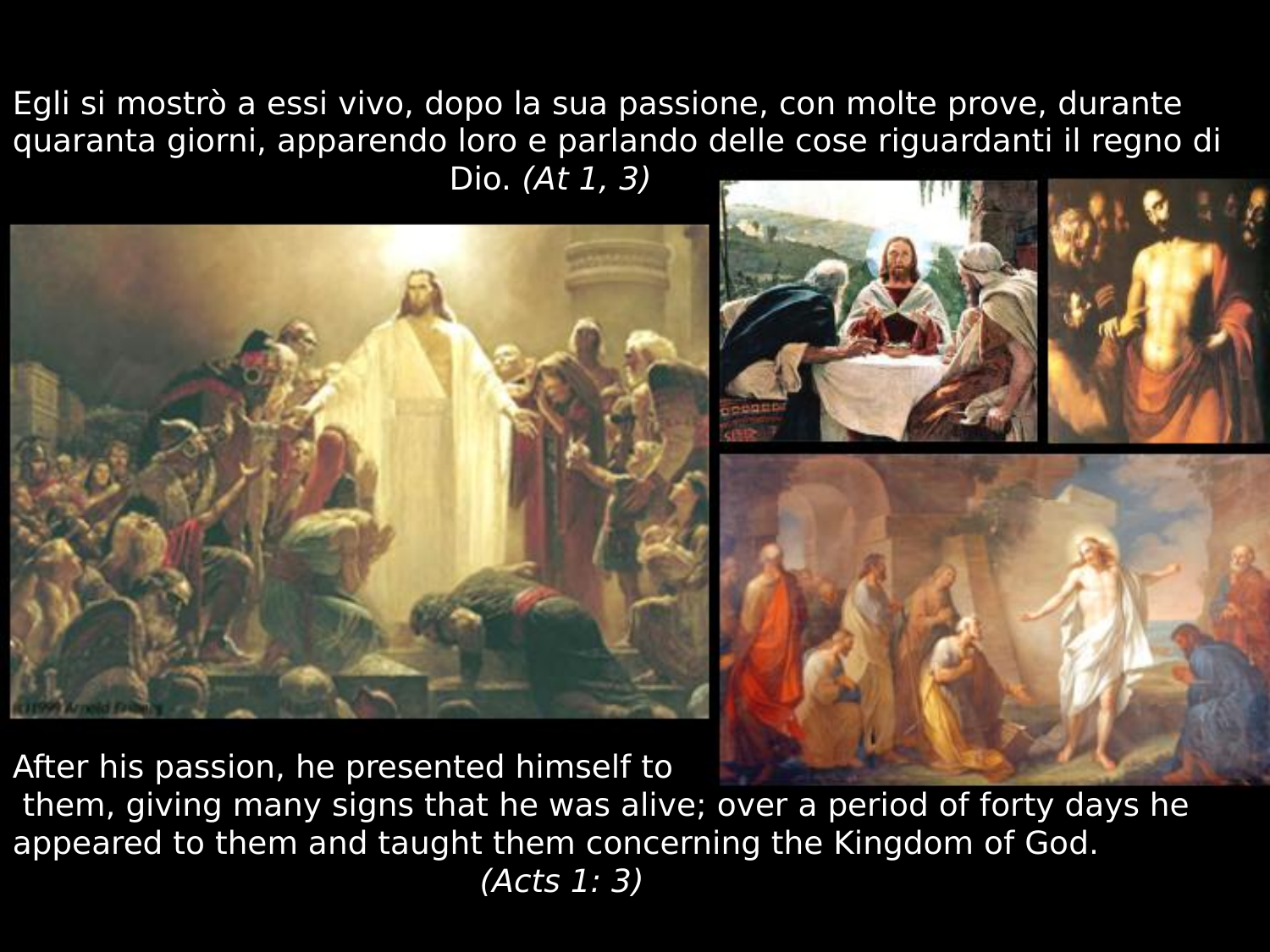

#
Egli si mostrò a essi vivo, dopo la sua passione, con molte prove, durante quaranta giorni, apparendo loro e parlando delle cose riguardanti il regno di
                                           Dio. (At 1, 3)
After his passion, he presented himself to
 them, giving many signs that he was alive; over a period of forty days he appeared to them and taught them concerning the Kingdom of God.
                                              (Acts 1: 3)